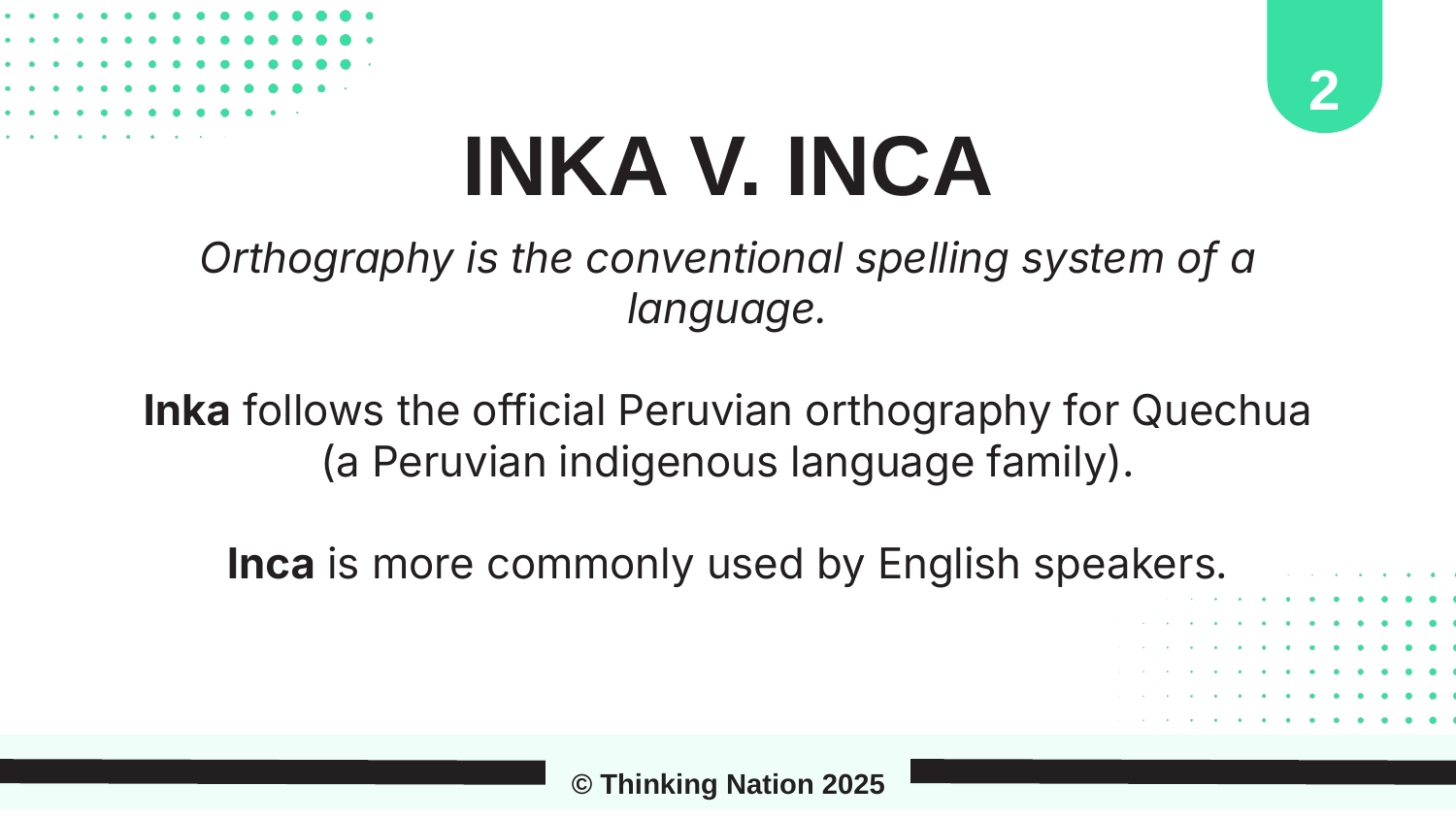

2
INKA V. INCA
Orthography is the conventional spelling system of a language.

Inka follows the official Peruvian orthography for Quechua (a Peruvian indigenous language family).

Inca is more commonly used by English speakers.

© Thinking Nation 2025